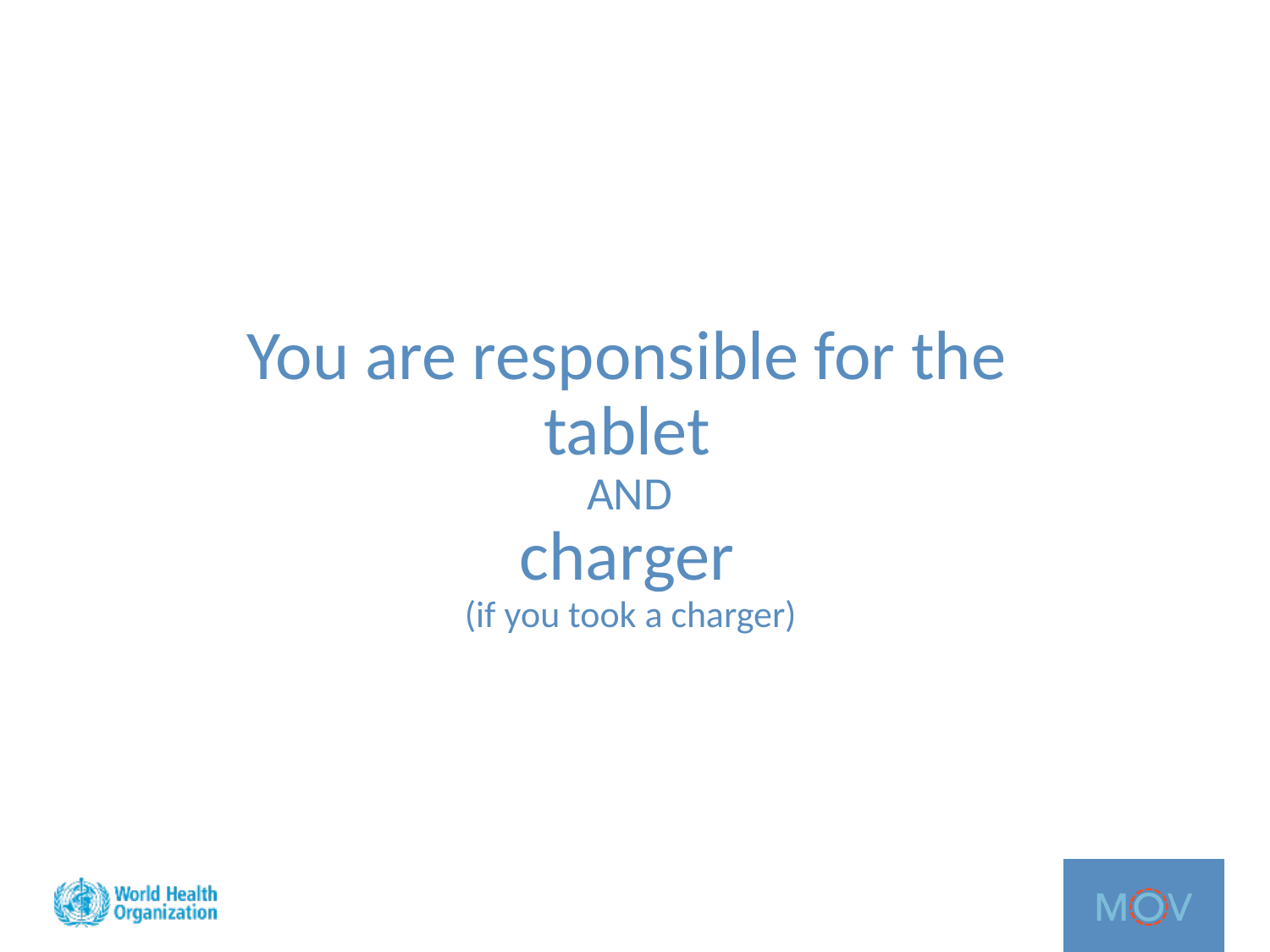

# You are responsible for the tablet AND charger (if you took a charger)